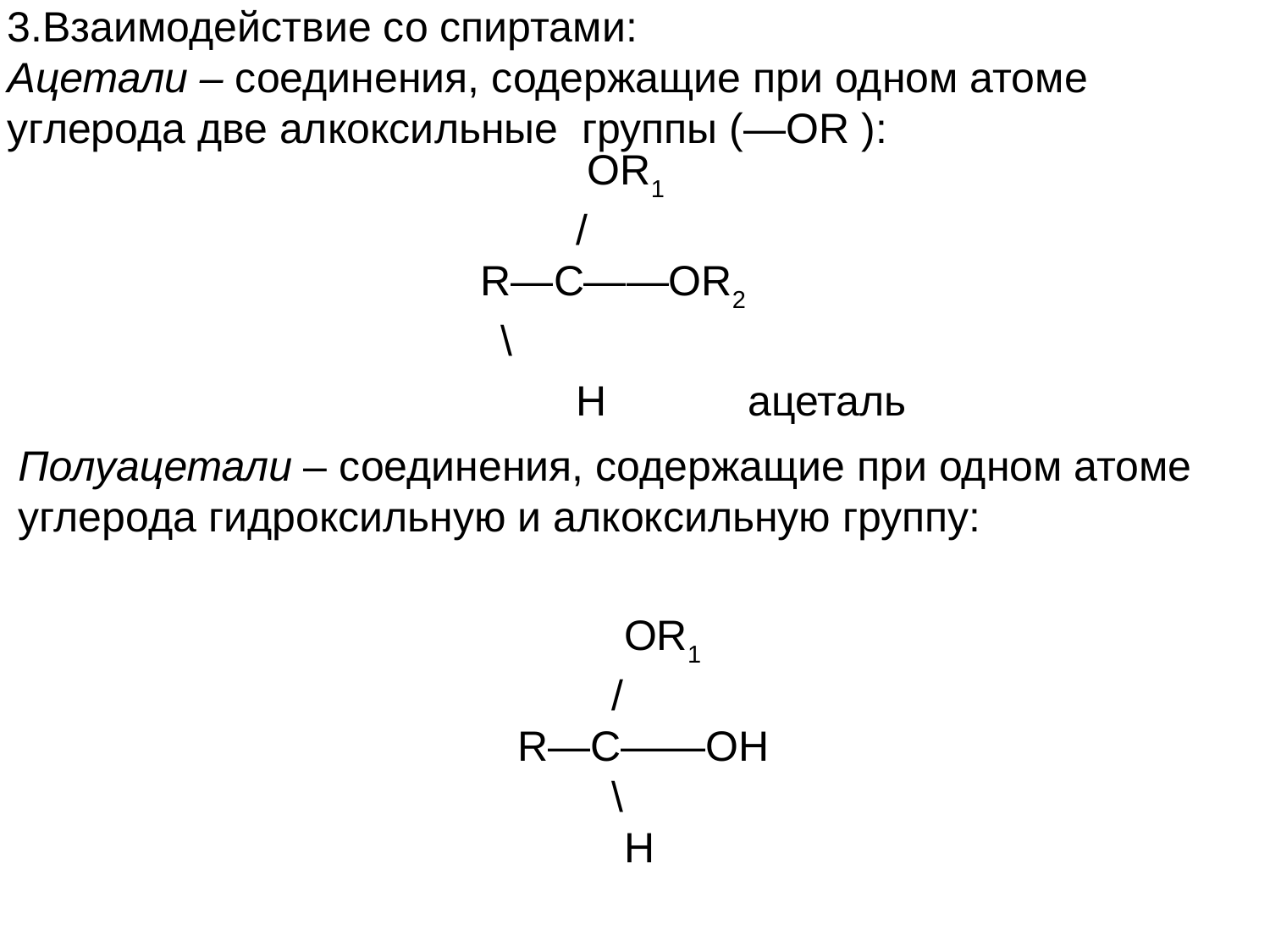

3.Взаимодействие со спиртами:
Ацетали – соединения, содержащие при одном атоме углерода две алкоксильные  группы (—OR ):

                                           OR1
                                          /
                                  R—C——OR2
                                                             \
                                          H            ацеталь
Полуацетали – соединения, содержащие при одном атоме
углерода гидроксильную и алкоксильную группу:

                                            OR1
                                           /
                                   R—C——OH
                                           \
                                            H